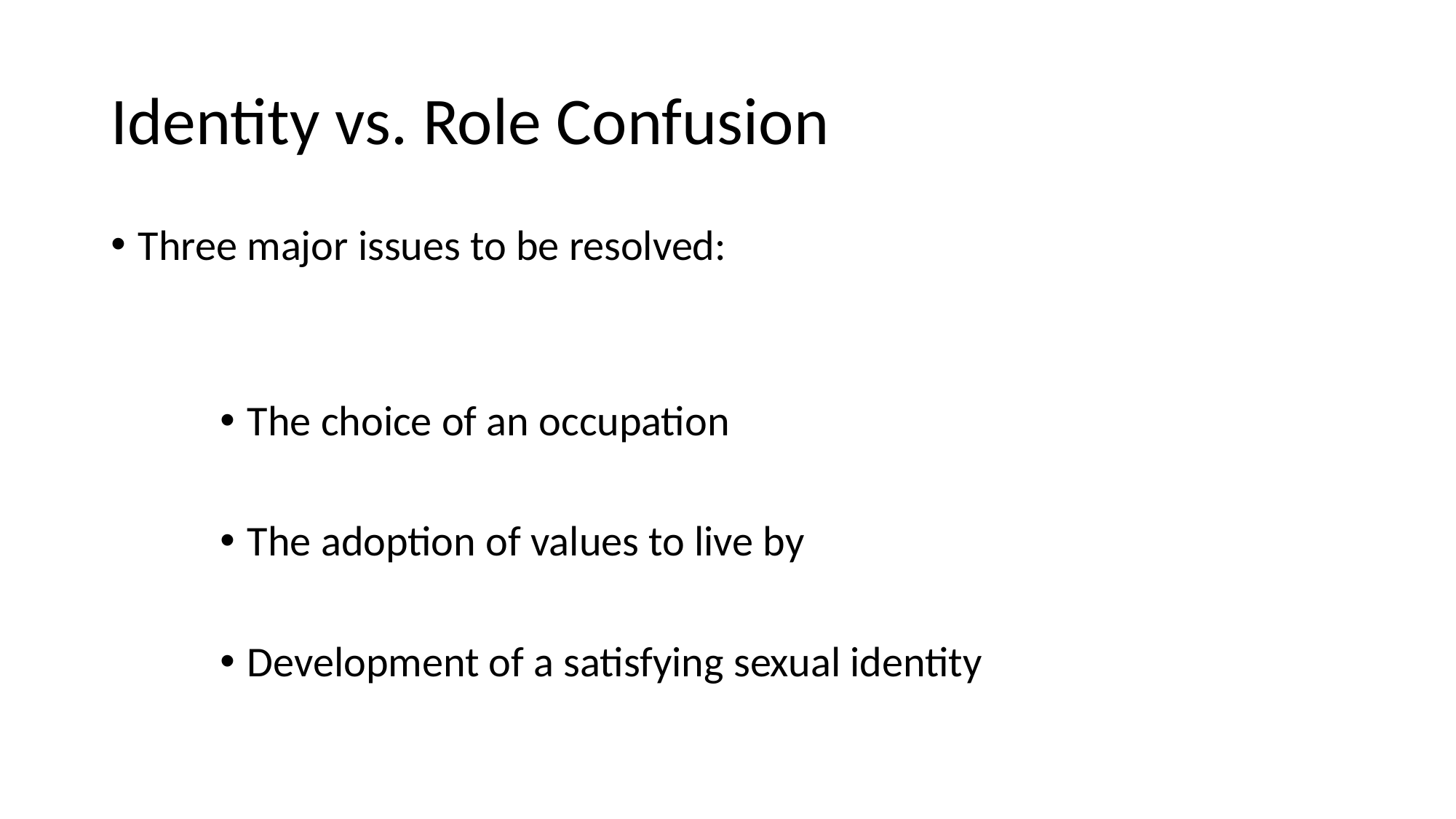

# Identity vs. Role Confusion
Three major issues to be resolved:

The choice of an occupation

The adoption of values to live by

Development of a satisfying sexual identity